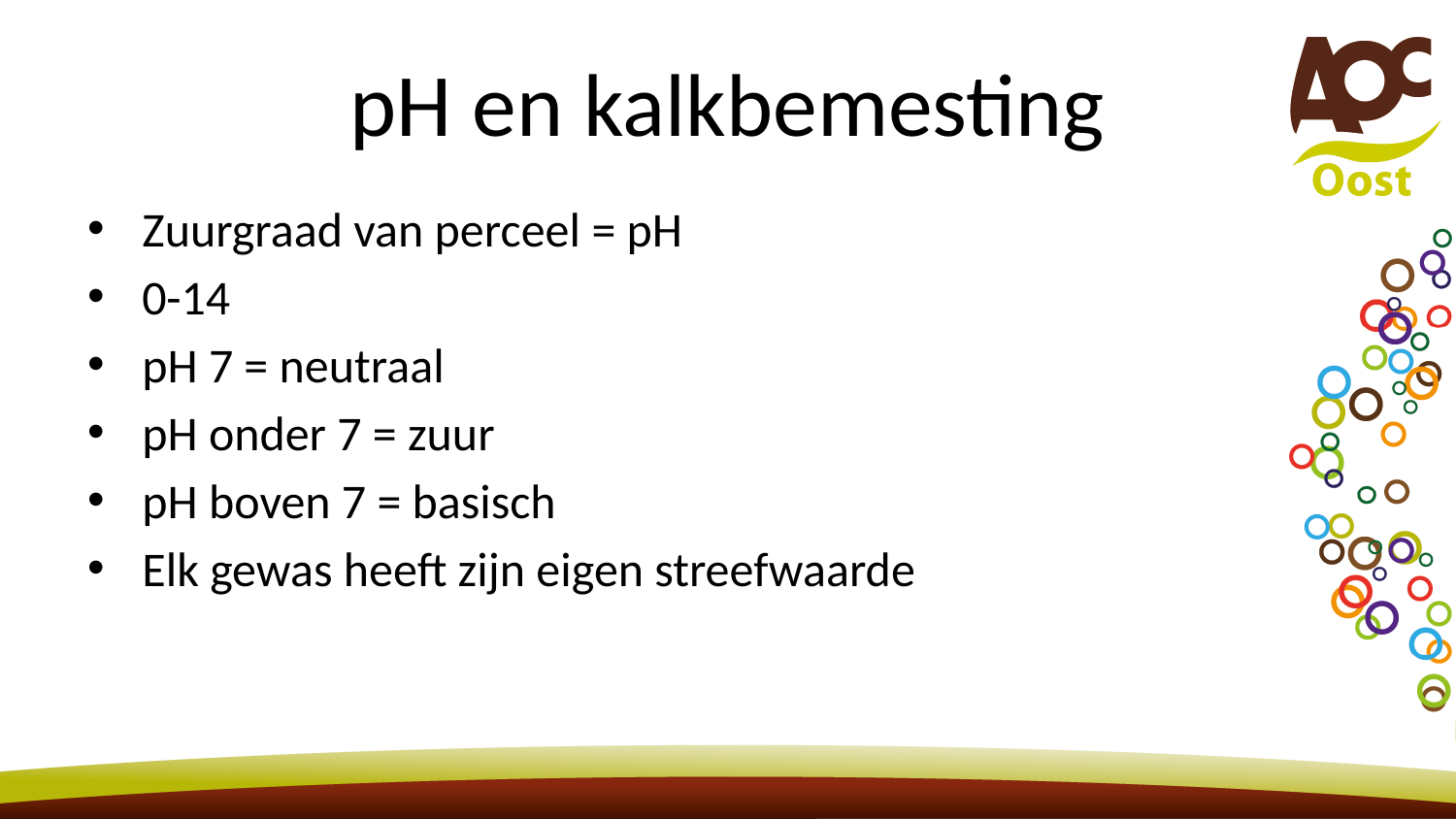

# pH en kalkbemesting
Zuurgraad van perceel = pH
0-14
pH 7 = neutraal
pH onder 7 = zuur
pH boven 7 = basisch
Elk gewas heeft zijn eigen streefwaarde